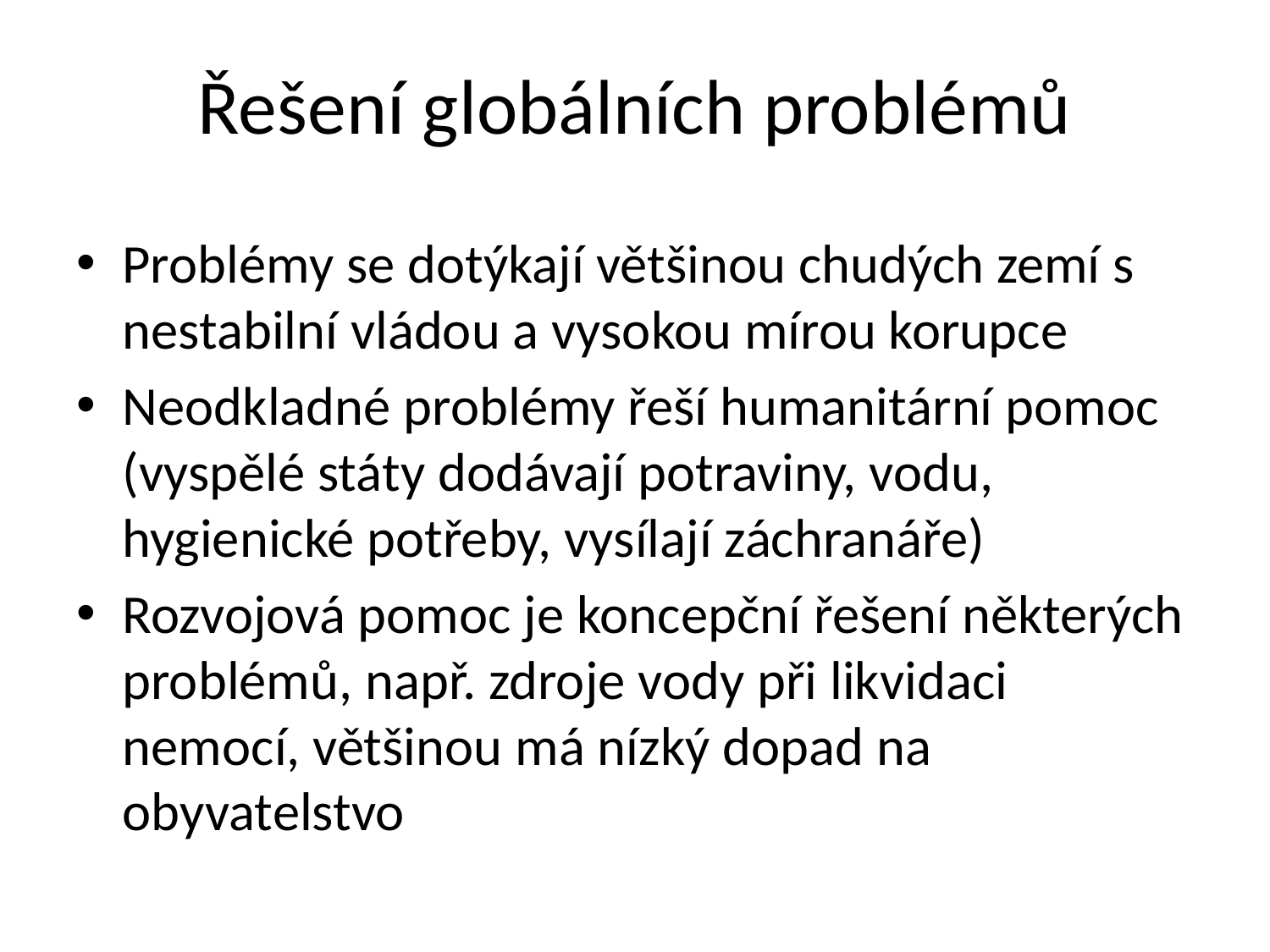

# Řešení globálních problémů
Problémy se dotýkají většinou chudých zemí s nestabilní vládou a vysokou mírou korupce
Neodkladné problémy řeší humanitární pomoc (vyspělé státy dodávají potraviny, vodu, hygienické potřeby, vysílají záchranáře)
Rozvojová pomoc je koncepční řešení některých problémů, např. zdroje vody při likvidaci nemocí, většinou má nízký dopad na obyvatelstvo